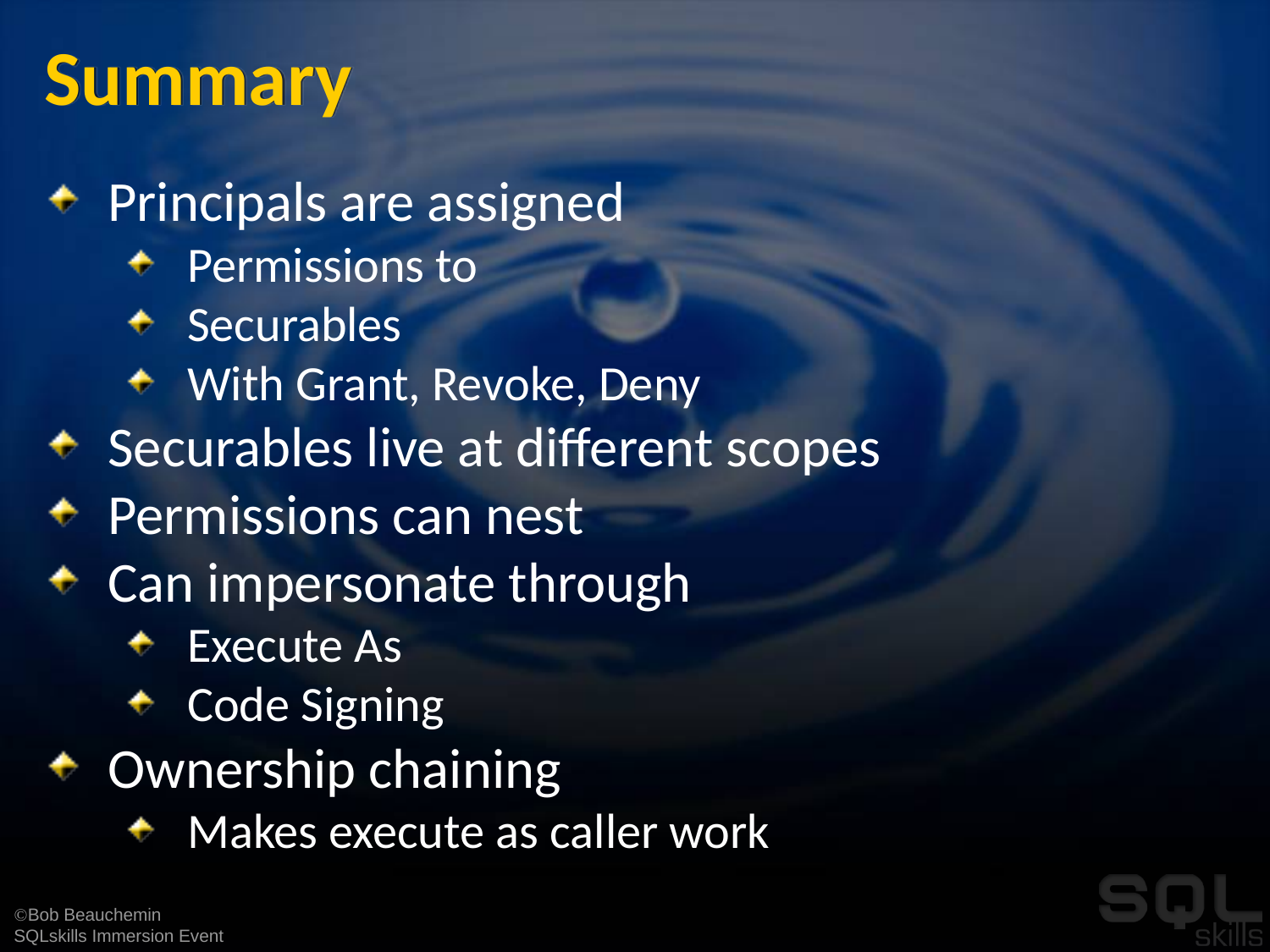

# Summary
Principals are assigned
Permissions to
Securables
With Grant, Revoke, Deny
Securables live at different scopes
Permissions can nest
Can impersonate through
Execute As
Code Signing
Ownership chaining
Makes execute as caller work